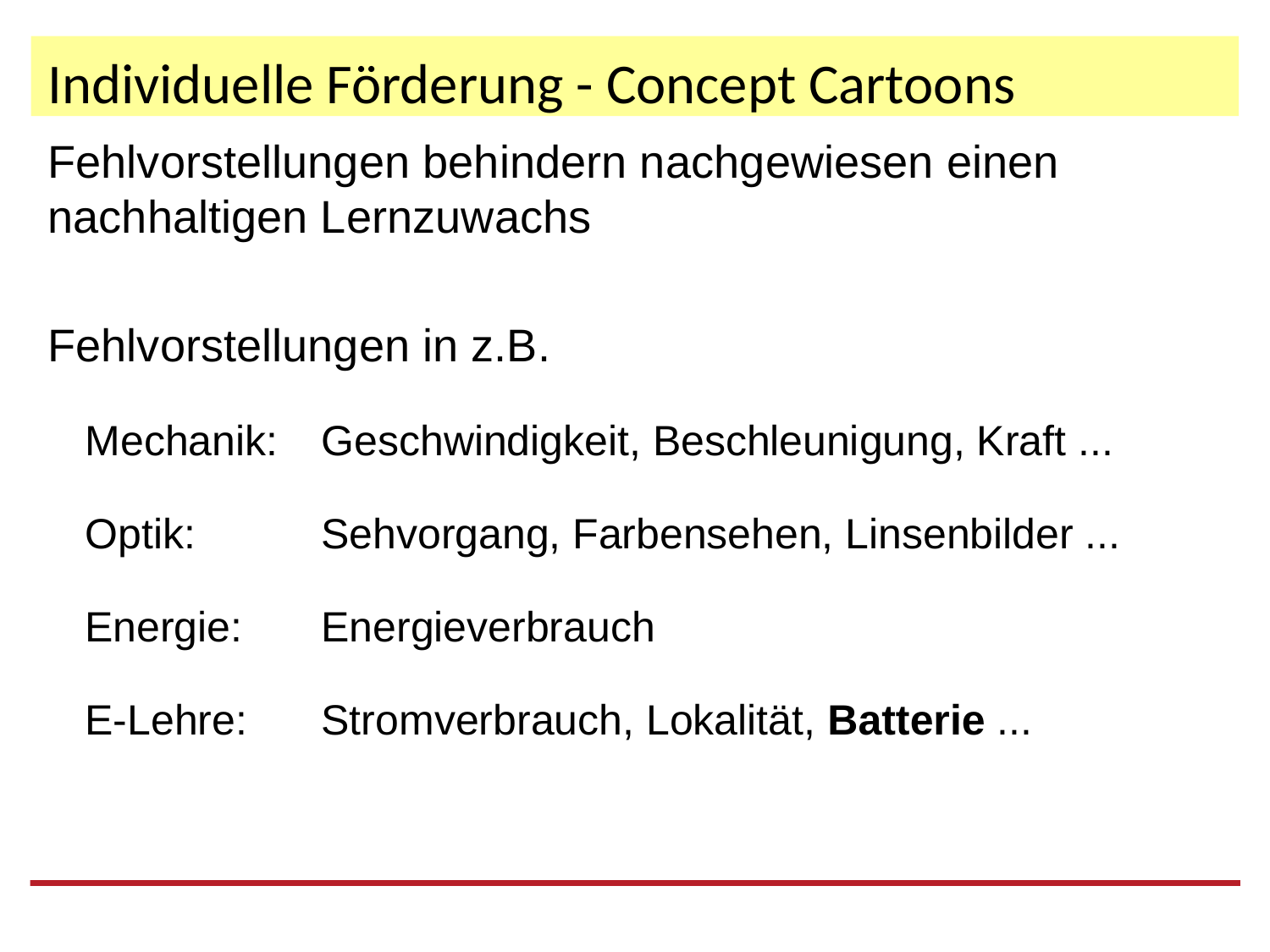

# Individuelle Förderung - Concept Cartoons
Fehlvorstellungen behindern nachgewiesen einen nachhaltigen Lernzuwachs

Fehlvorstellungen in z.B.
Mechanik:	Geschwindigkeit, Beschleunigung, Kraft ...
Optik: 	Sehvorgang, Farbensehen, Linsenbilder ...
Energie:	Energieverbrauch
E-Lehre:	Stromverbrauch, Lokalität, Batterie ...